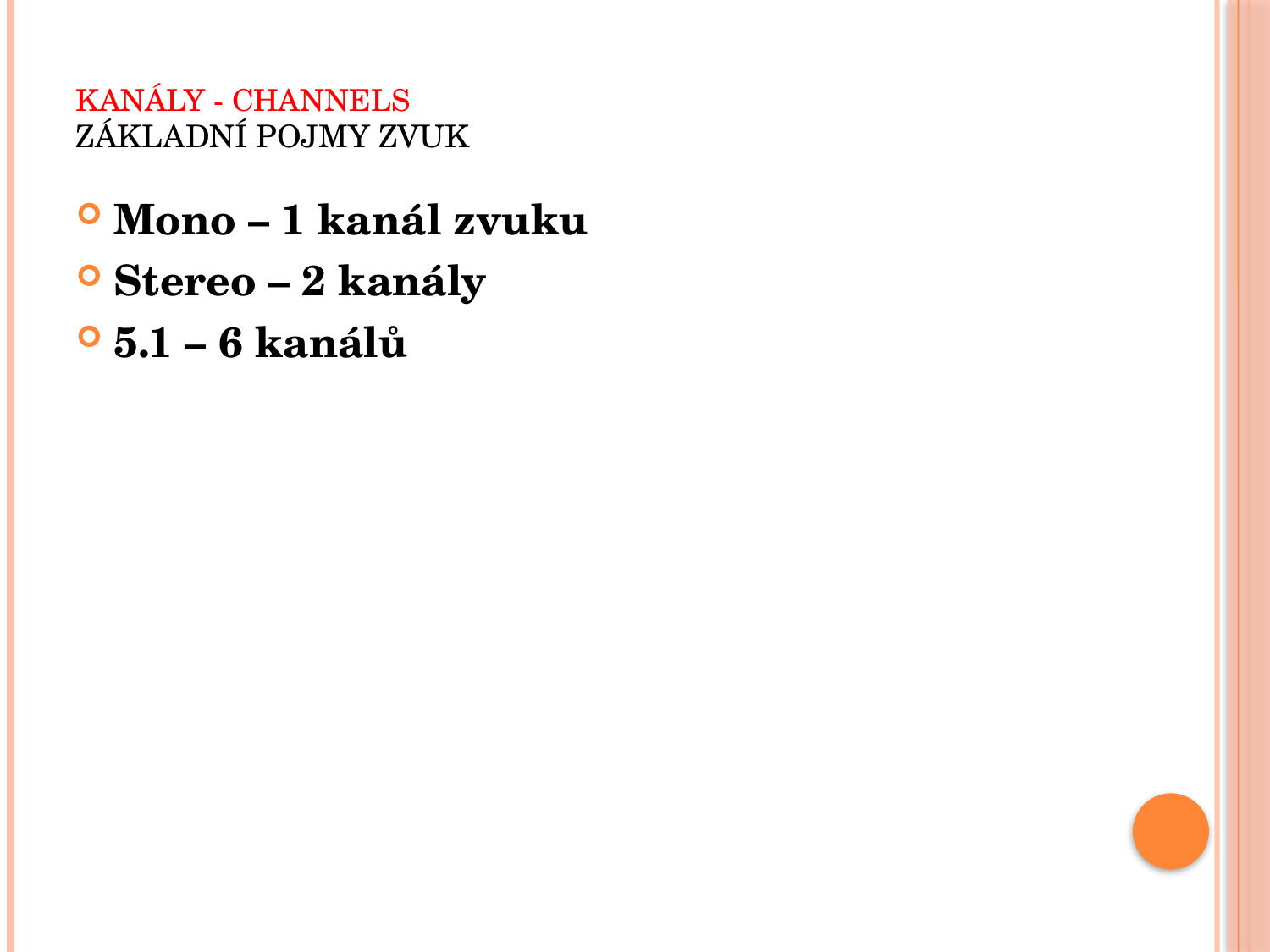

# Kanály - channels Základní pojmy zvuk
Mono – 1 kanál zvuku
Stereo – 2 kanály
5.1 – 6 kanálů